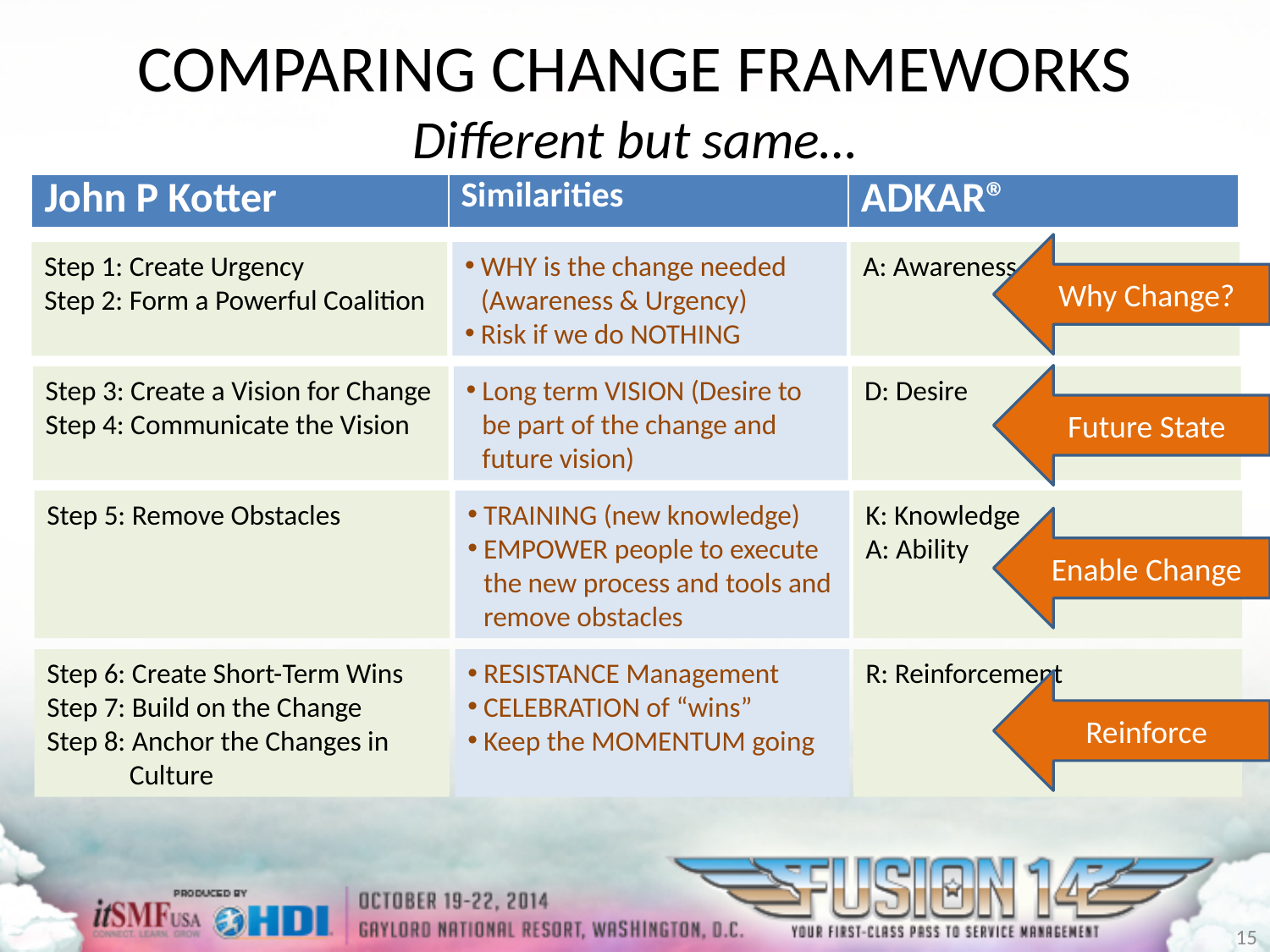

# COMPARING CHANGE FRAMEWORKS Different but same…
| John P Kotter | Similarities | ADKAR® |
| --- | --- | --- |
Why Change?
Future State
Enable Change
Reinforce
Step 1: Create Urgency
Step 2: Form a Powerful Coalition

WHY is the change needed (Awareness & Urgency)
Risk if we do NOTHING
A: Awareness

Step 3: Create a Vision for Change
Step 4: Communicate the Vision

Long term VISION (Desire to be part of the change and future vision)
D: Desire

Step 5: Remove Obstacles

TRAINING (new knowledge)
EMPOWER people to execute the new process and tools and remove obstacles
K: Knowledge
A: Ability

Step 6: Create Short-Term Wins
Step 7: Build on the Change
Step 8: Anchor the Changes in
             Culture
RESISTANCE Management
CELEBRATION of “wins”
Keep the MOMENTUM going

R: Reinforcement

15